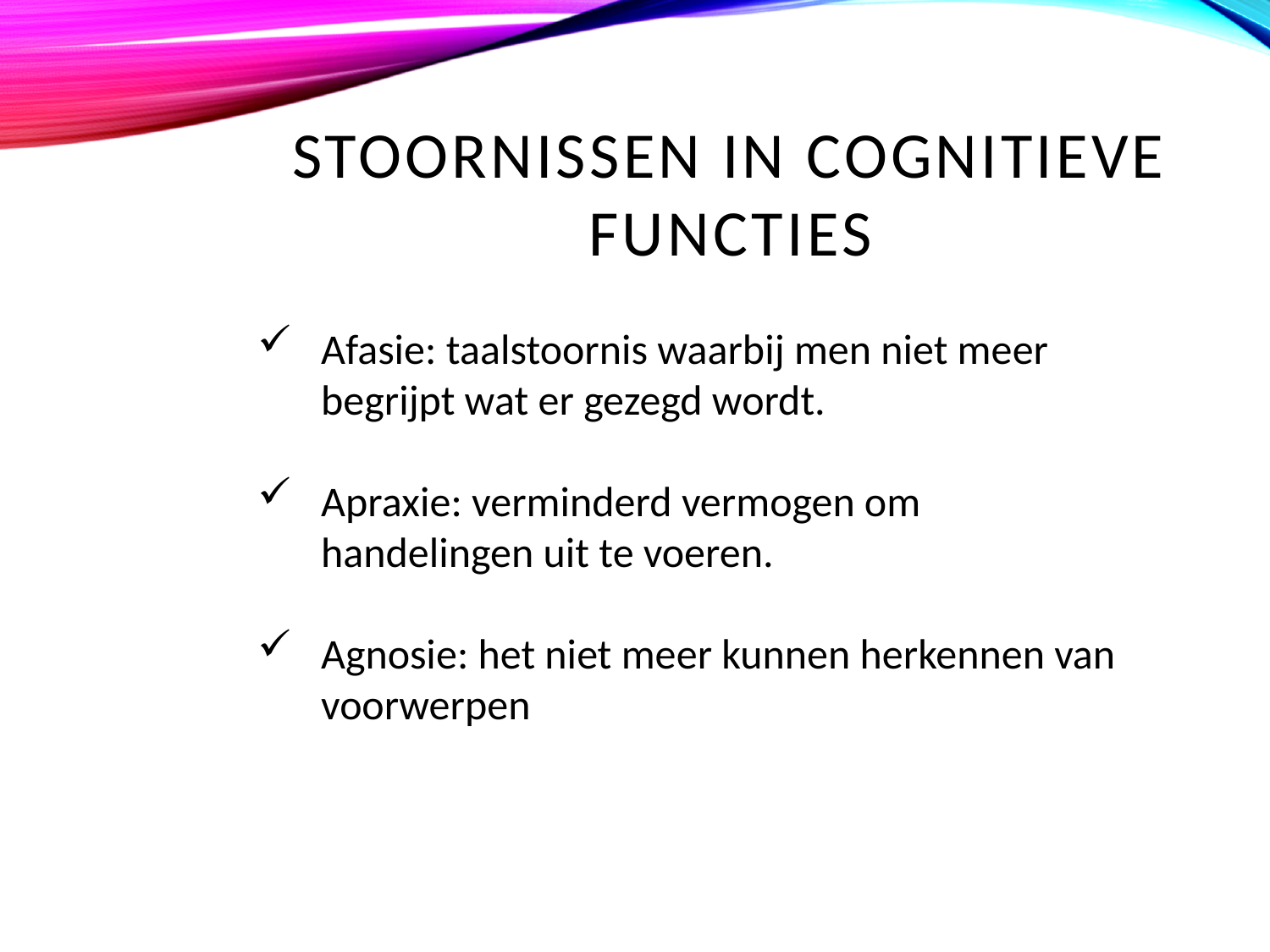

Stoornissen in cognitieve functies
Afasie: taalstoornis waarbij men niet meer begrijpt wat er gezegd wordt.

Apraxie: verminderd vermogen om handelingen uit te voeren.

Agnosie: het niet meer kunnen herkennen van voorwerpen